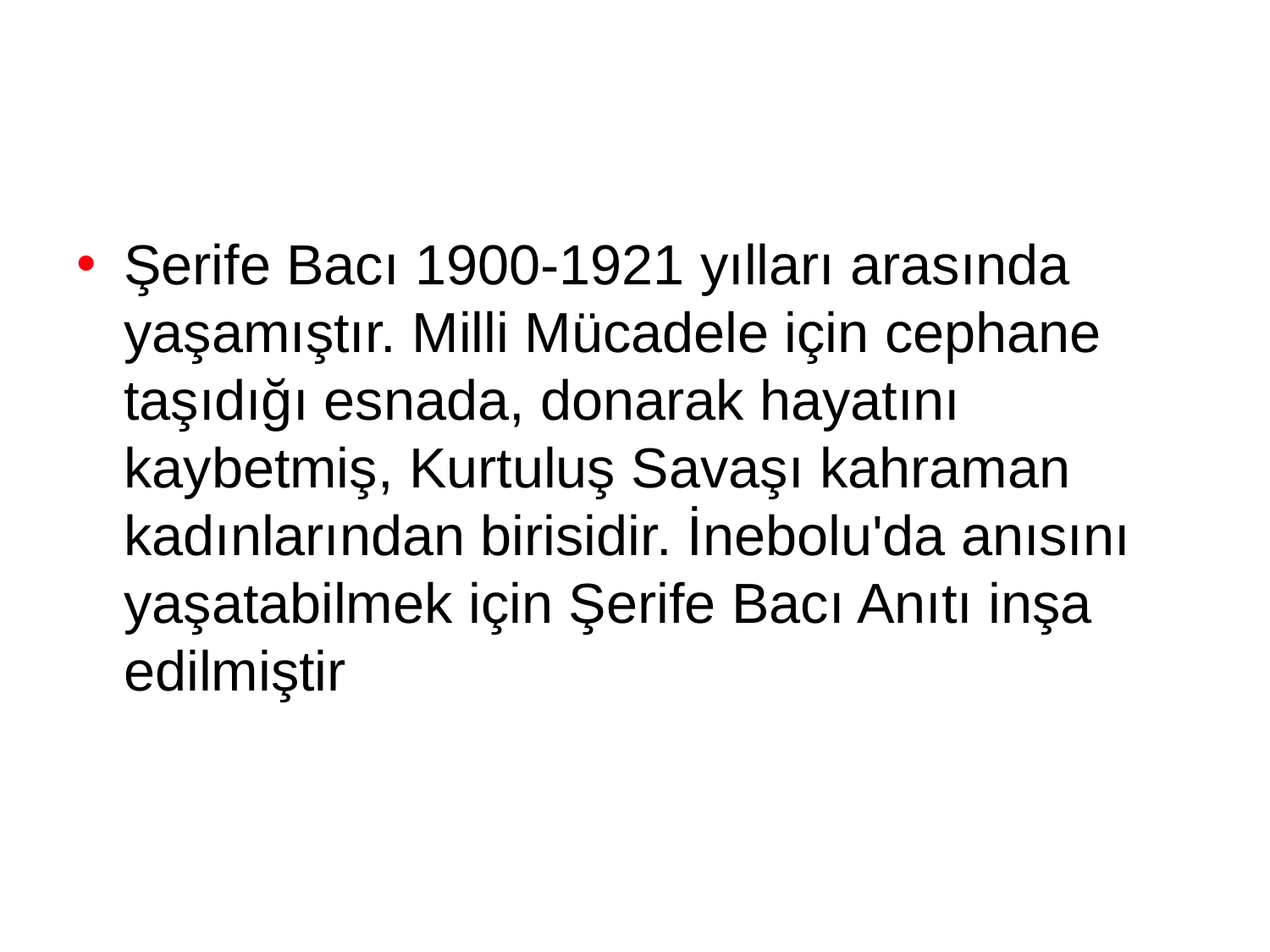

#
Şerife Bacı 1900-1921 yılları arasında yaşamıştır. Milli Mücadele için cephane taşıdığı esnada, donarak hayatını kaybetmiş, Kurtuluş Savaşı kahraman kadınlarından birisidir. İnebolu'da anısını yaşatabilmek için Şerife Bacı Anıtı inşa edilmiştir